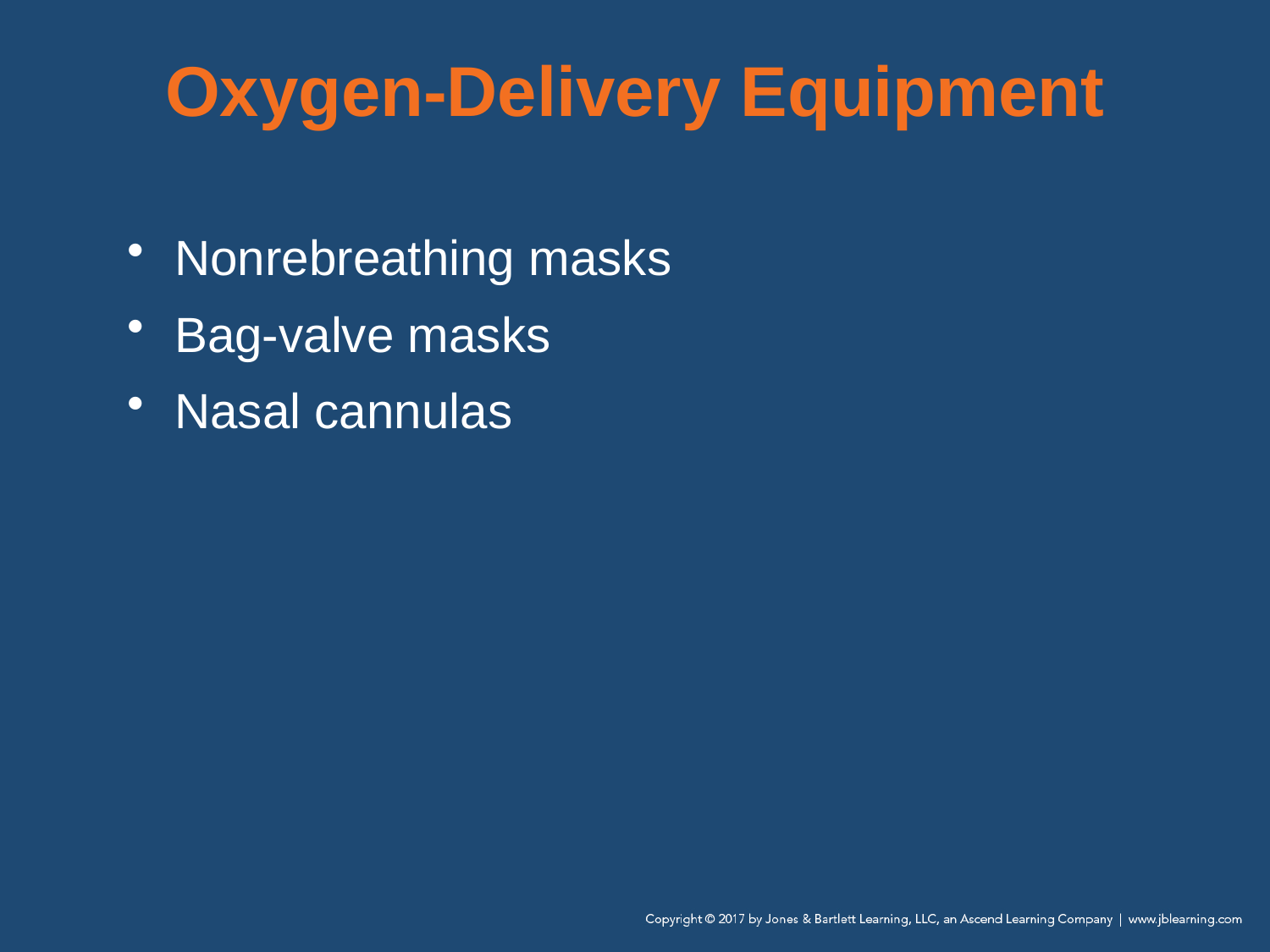

# Oxygen-Delivery Equipment
Nonrebreathing masks
Bag-valve masks
Nasal cannulas